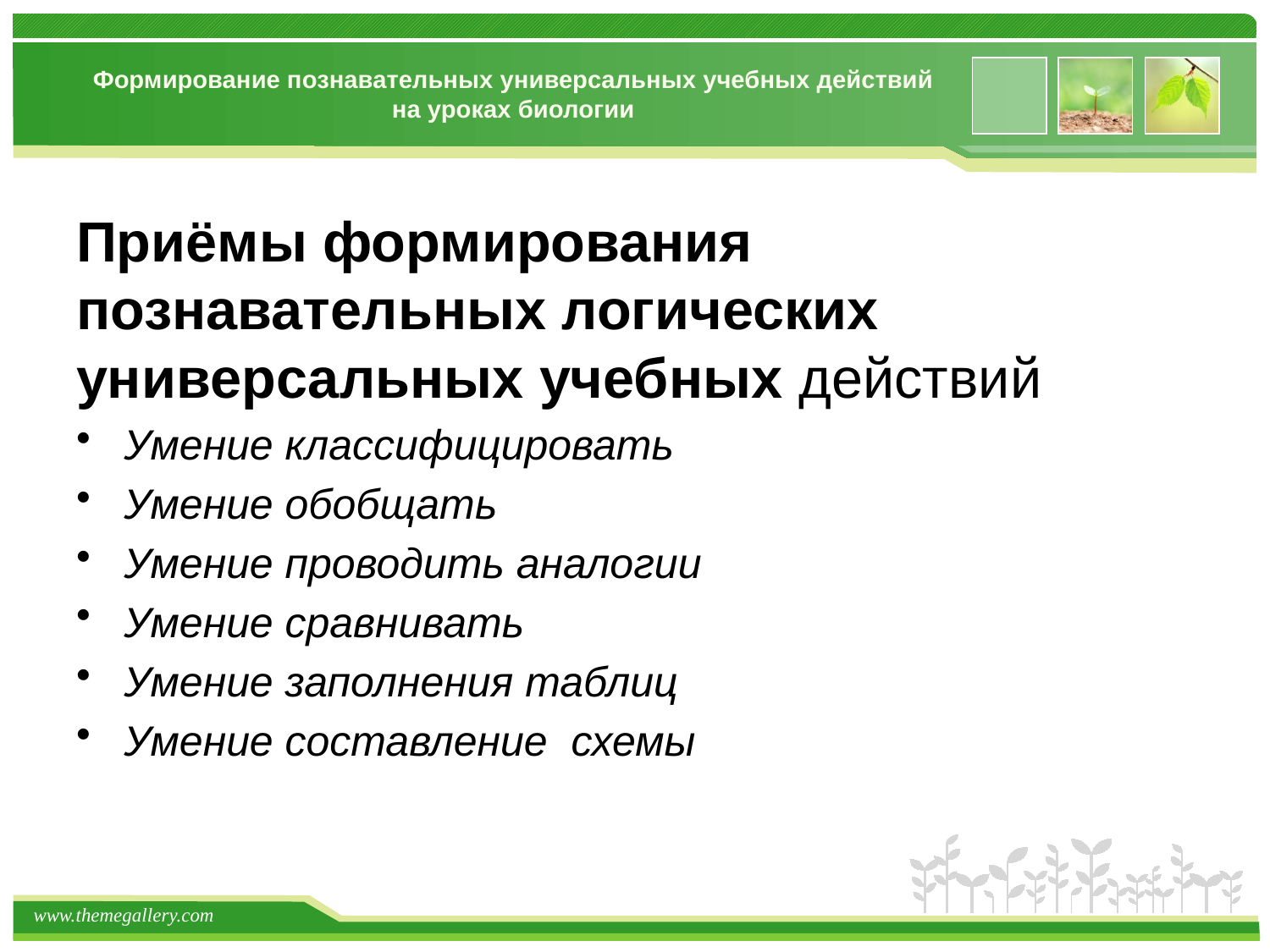

# Формирование познавательных универсальных учебных действий на уроках биологии
Приёмы формирования познавательных логических универсальных учебных действий
Умение классифицировать
Умение обобщать
Умение проводить аналогии
Умение сравнивать
Умение заполнения таблиц
Умение составление  схемы